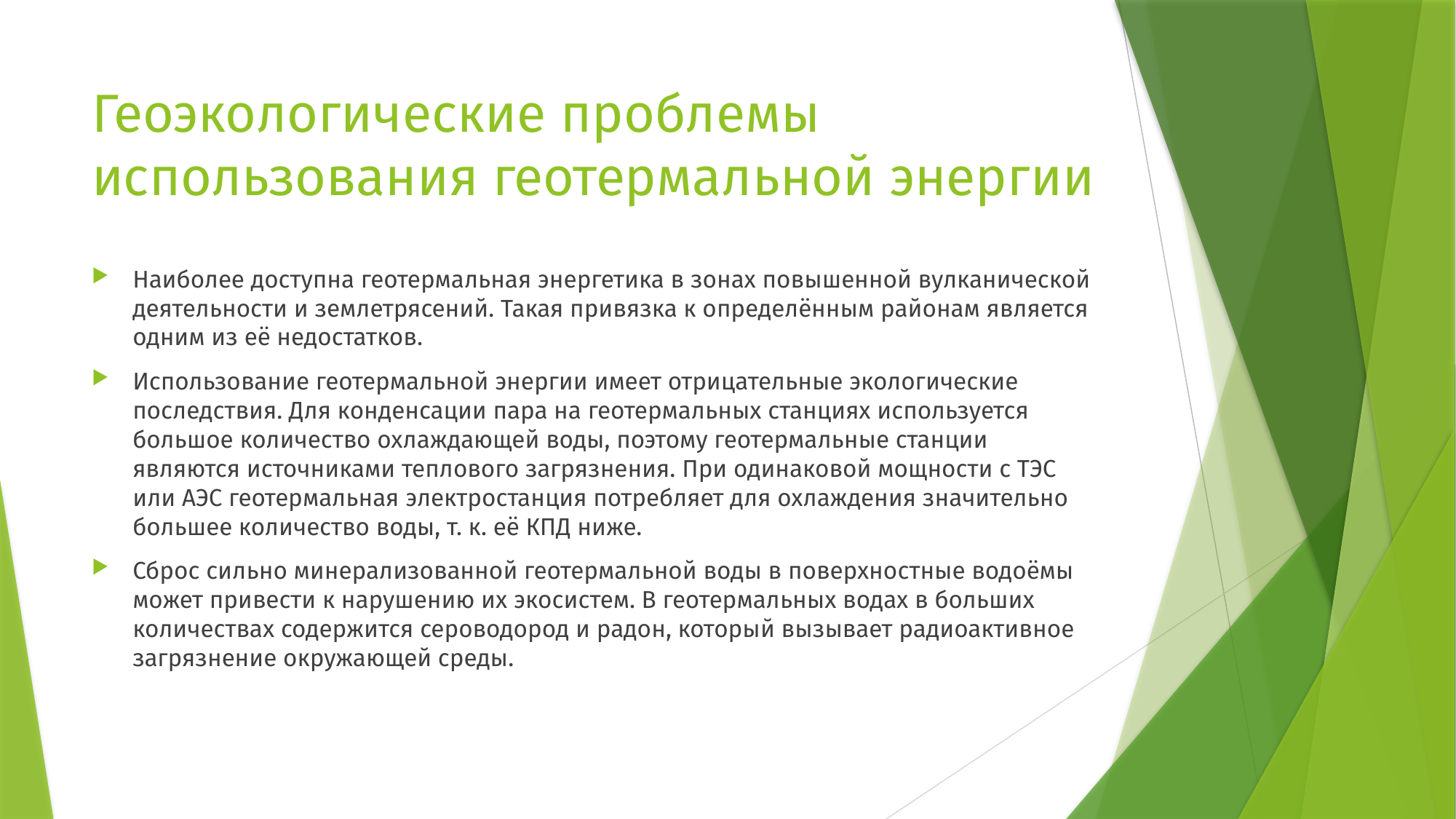

# Геоэкологические проблемы использования геотермальной энергии
Наиболее доступна геотермальная энергетика в зонах повышенной вулканической деятельности и землетрясений. Такая привязка к определённым районам является одним из её недостатков.
Использование геотермальной энергии имеет отрицательные экологические последствия. Для конденсации пара на геотермальных станциях используется большое количество охлаждающей воды, поэтому геотермальные станции являются источниками теплового загрязнения. При одинаковой мощности с ТЭС или АЭС геотермальная электростанция потребляет для охлаждения значительно большее количество воды, т. к. её КПД ниже.
Сброс сильно минерализованной геотермальной воды в поверхностные водоёмы может привести к нарушению их экосистем. В геотермальных водах в больших количествах содержится сероводород и радон, который вызывает радиоактивное загрязнение окружающей среды.